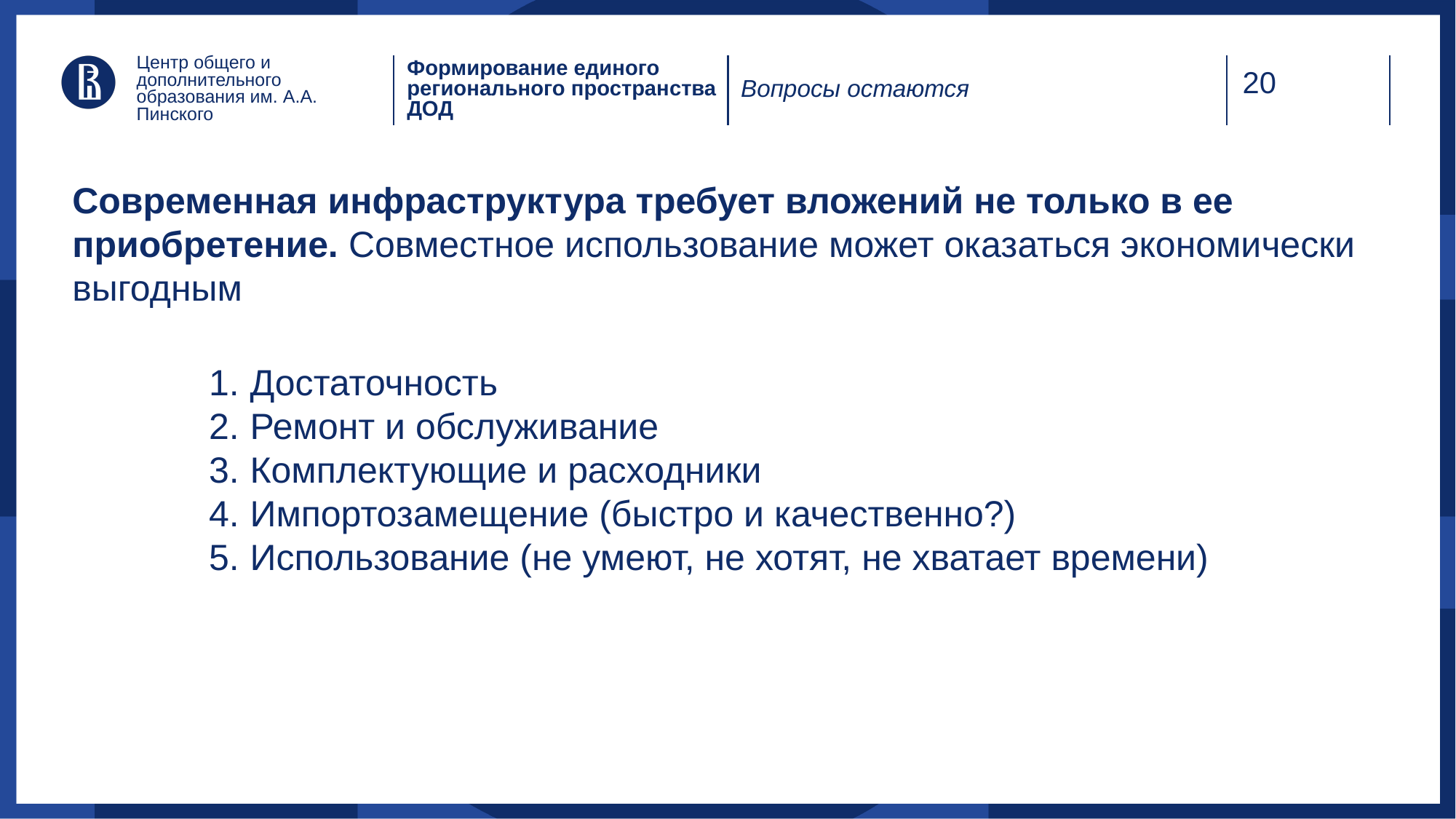

Центр общего и дополнительного образования им. А.А. Пинского
Формирование единого регионального пространства ДОД
Вопросы остаются
Современная инфраструктура требует вложений не только в ее приобретение. Совместное использование может оказаться экономически выгодным
Достаточность
Ремонт и обслуживание
Комплектующие и расходники
Импортозамещение (быстро и качественно?)
Использование (не умеют, не хотят, не хватает времени)